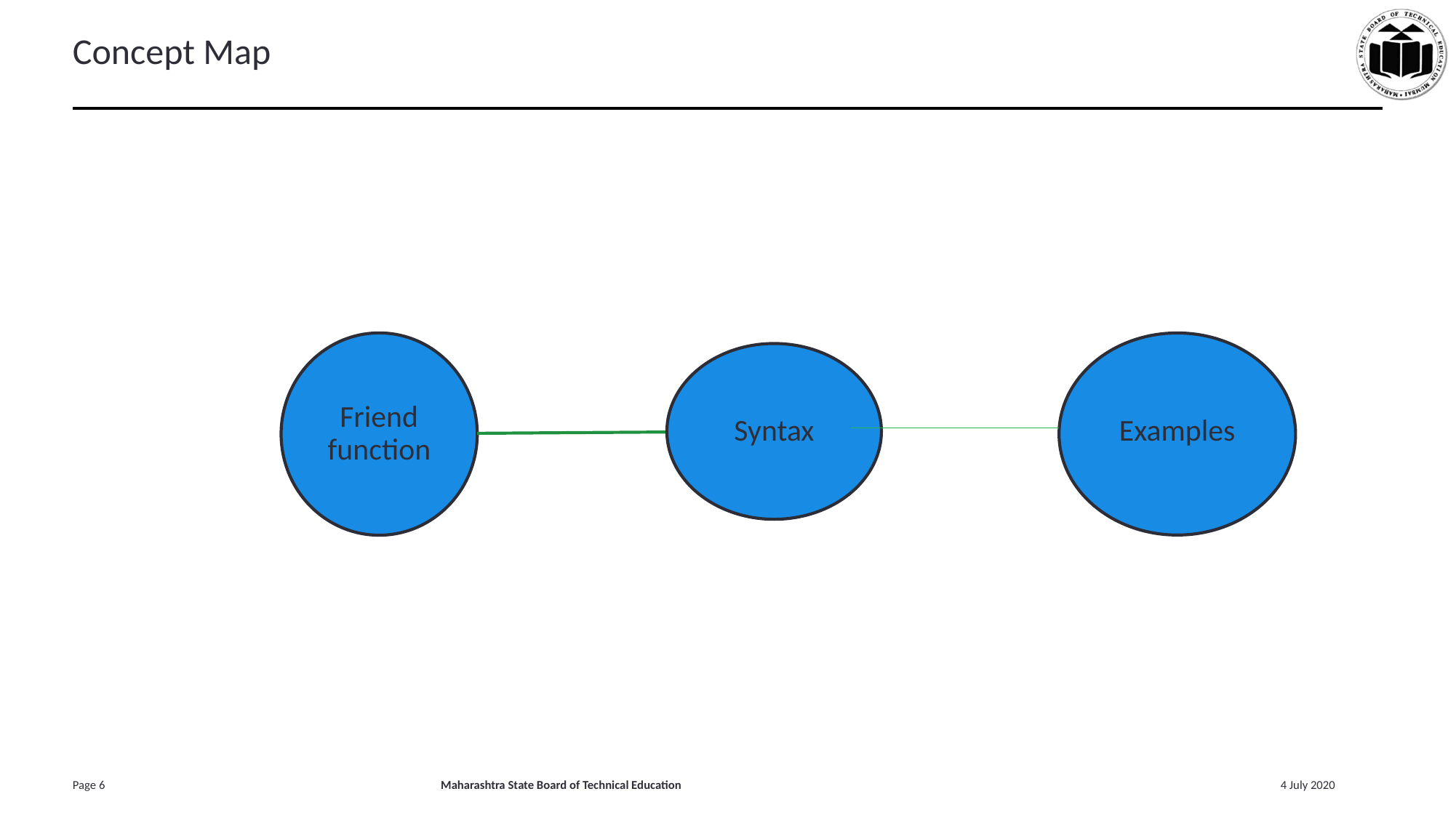

# Concept Map

Friend function
Syntax

Examples